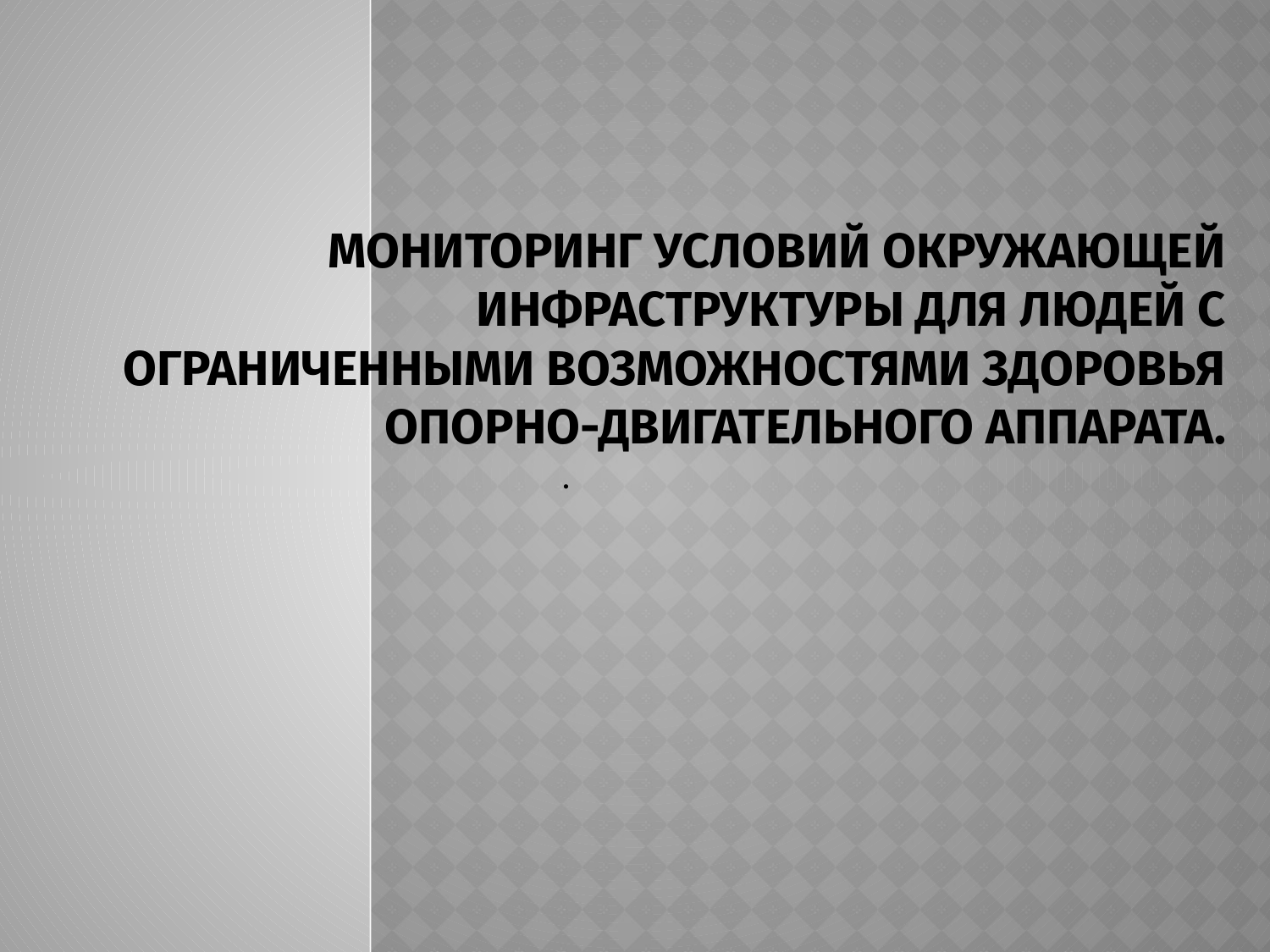

# Мониторинг условий окружающей инфраструктуры для людей с ограниченными возможностями здоровья опорно-двигательного аппарата.
.